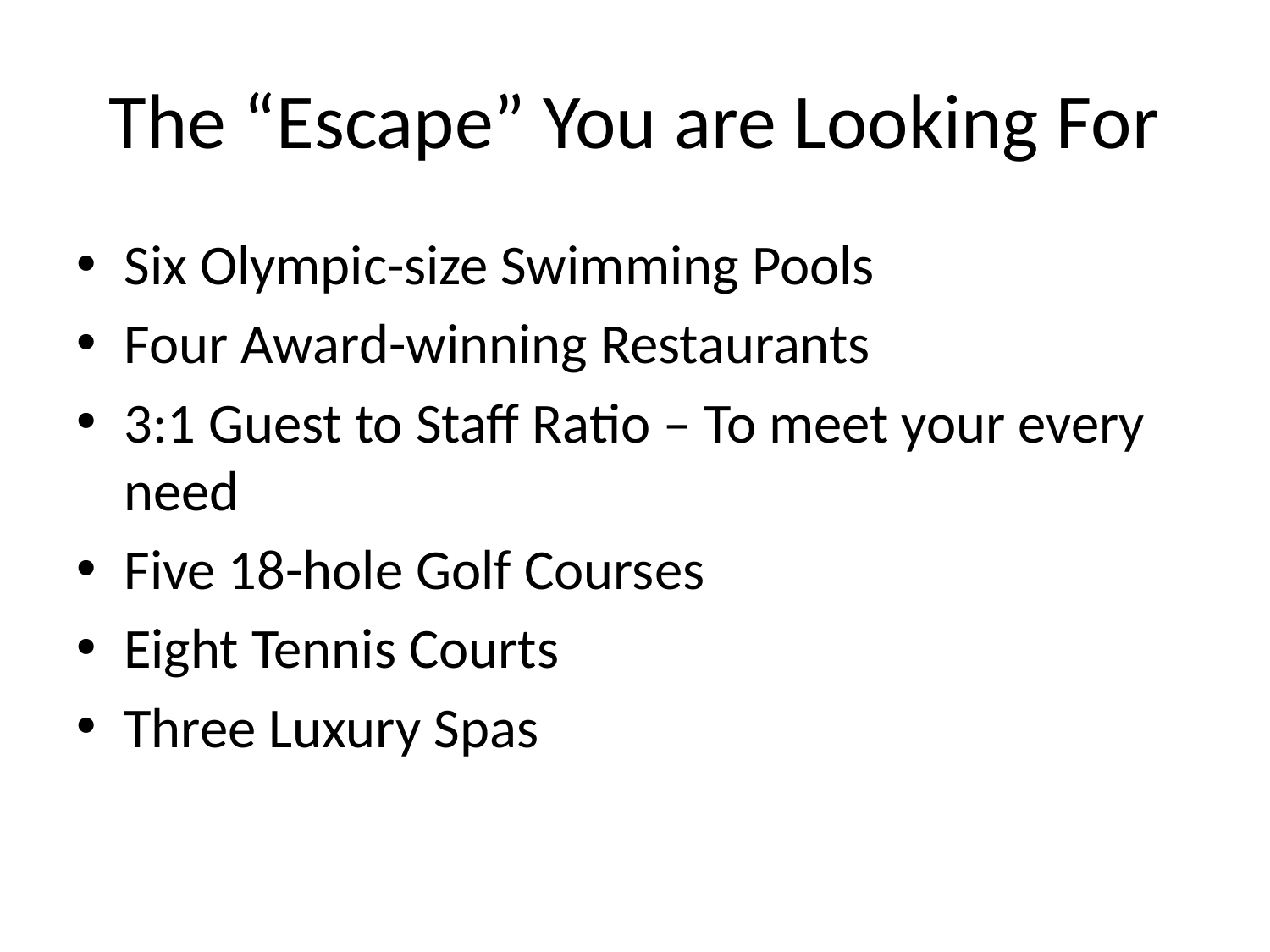

# The “Escape” You are Looking For
Six Olympic-size Swimming Pools
Four Award-winning Restaurants
3:1 Guest to Staff Ratio – To meet your every need
Five 18-hole Golf Courses
Eight Tennis Courts
Three Luxury Spas